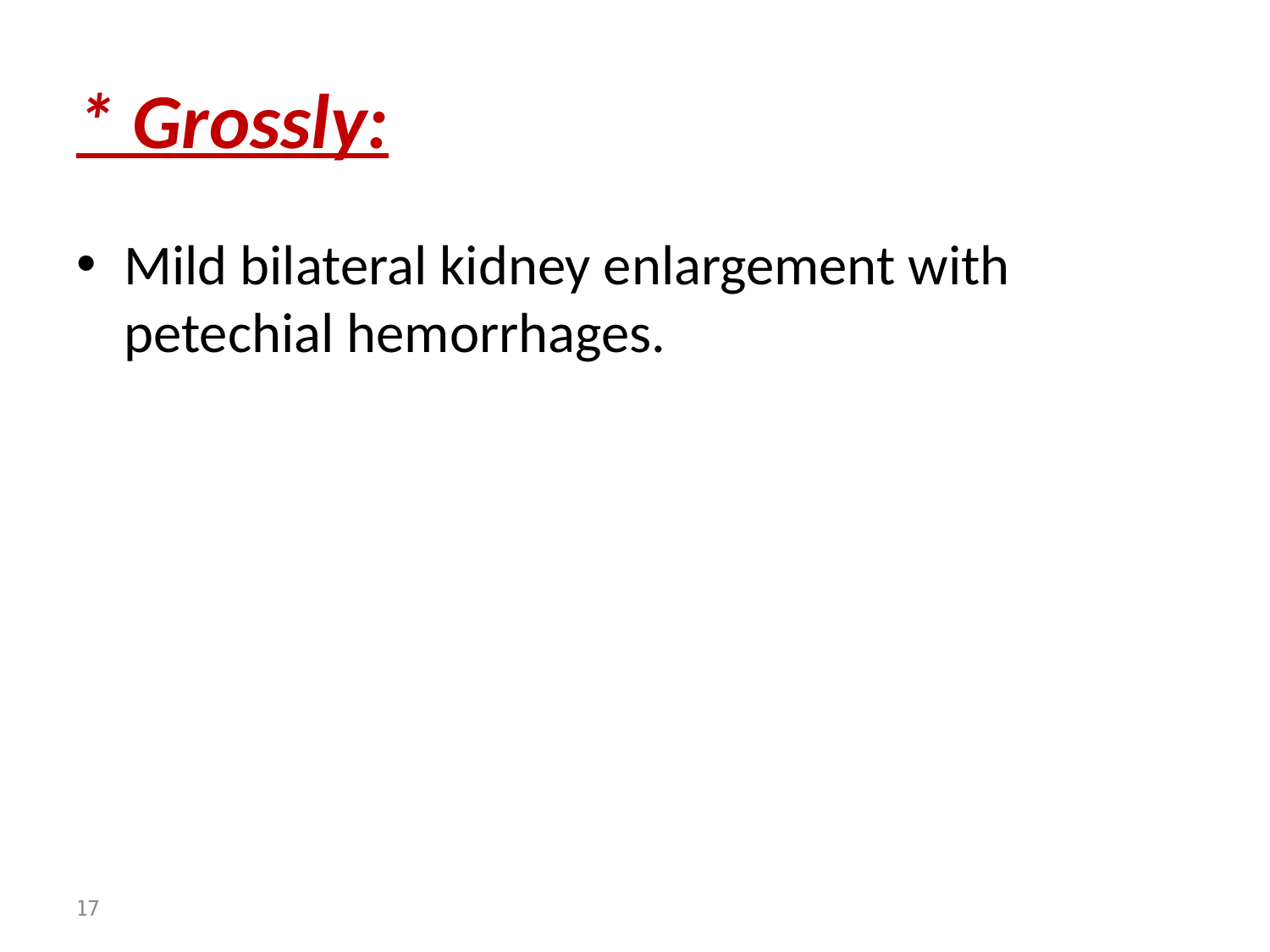

# * Grossly:
Mild bilateral kidney enlargement with petechial hemorrhages.
17